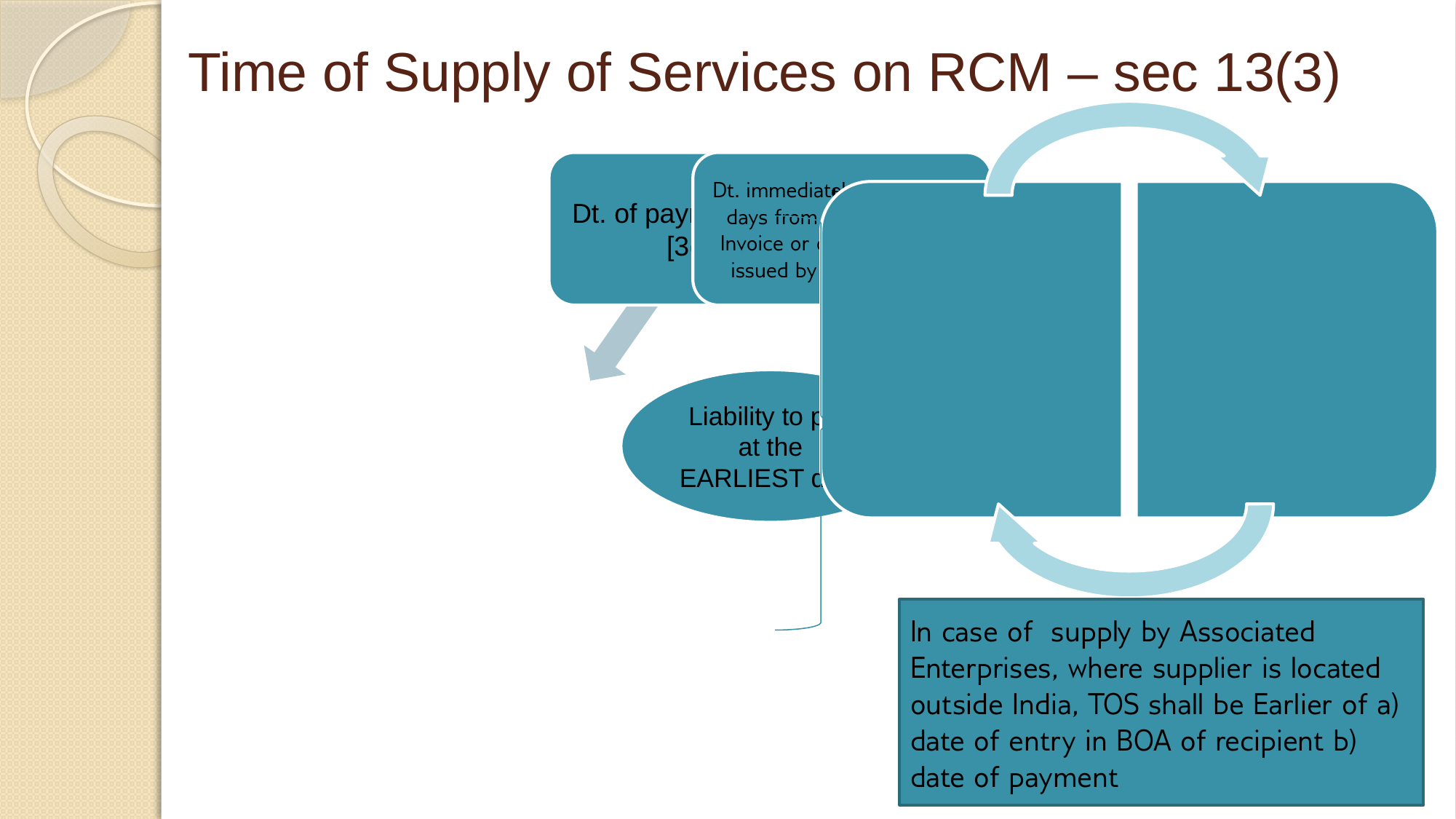

# Time of Supply of Services on RCM – sec 13(3)
Date of  Payment made is EARLIER of
1. Payment entered in BOA of  Recipient
2. Payment debited in Bank Accounts
Liability to pay at the EARLIEST date

In case of  supply by Associated Enterprises, where supplier is located outside India, TOS shall be Earlier of a) date of entry in BOA of recipient b) date of payment
16